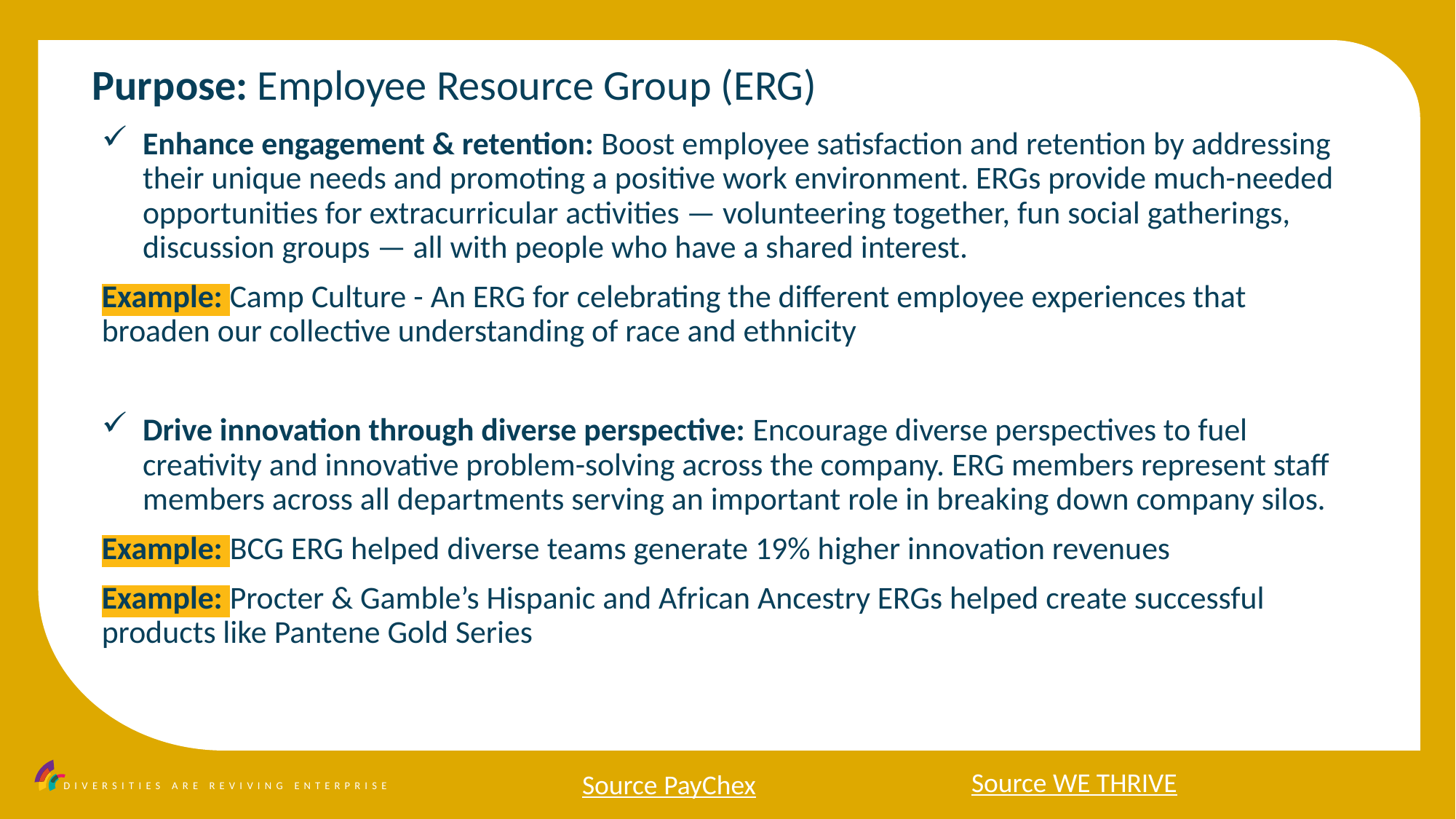

Purpose: Employee Resource Group (ERG)
Enhance engagement & retention: Boost employee satisfaction and retention by addressing their unique needs and promoting a positive work environment. ERGs provide much-needed opportunities for extracurricular activities — volunteering together, fun social gatherings, discussion groups — all with people who have a shared interest.
Example: Camp Culture - An ERG for celebrating the different employee experiences that broaden our collective understanding of race and ethnicity

Drive innovation through diverse perspective: Encourage diverse perspectives to fuel creativity and innovative problem-solving across the company. ERG members represent staff members across all departments serving an important role in breaking down company silos.
Example: BCG ERG helped diverse teams generate 19% higher innovation revenues
Example: Procter & Gamble’s Hispanic and African Ancestry ERGs helped create successful products like Pantene Gold Series

Source WE THRIVE
Source PayChex